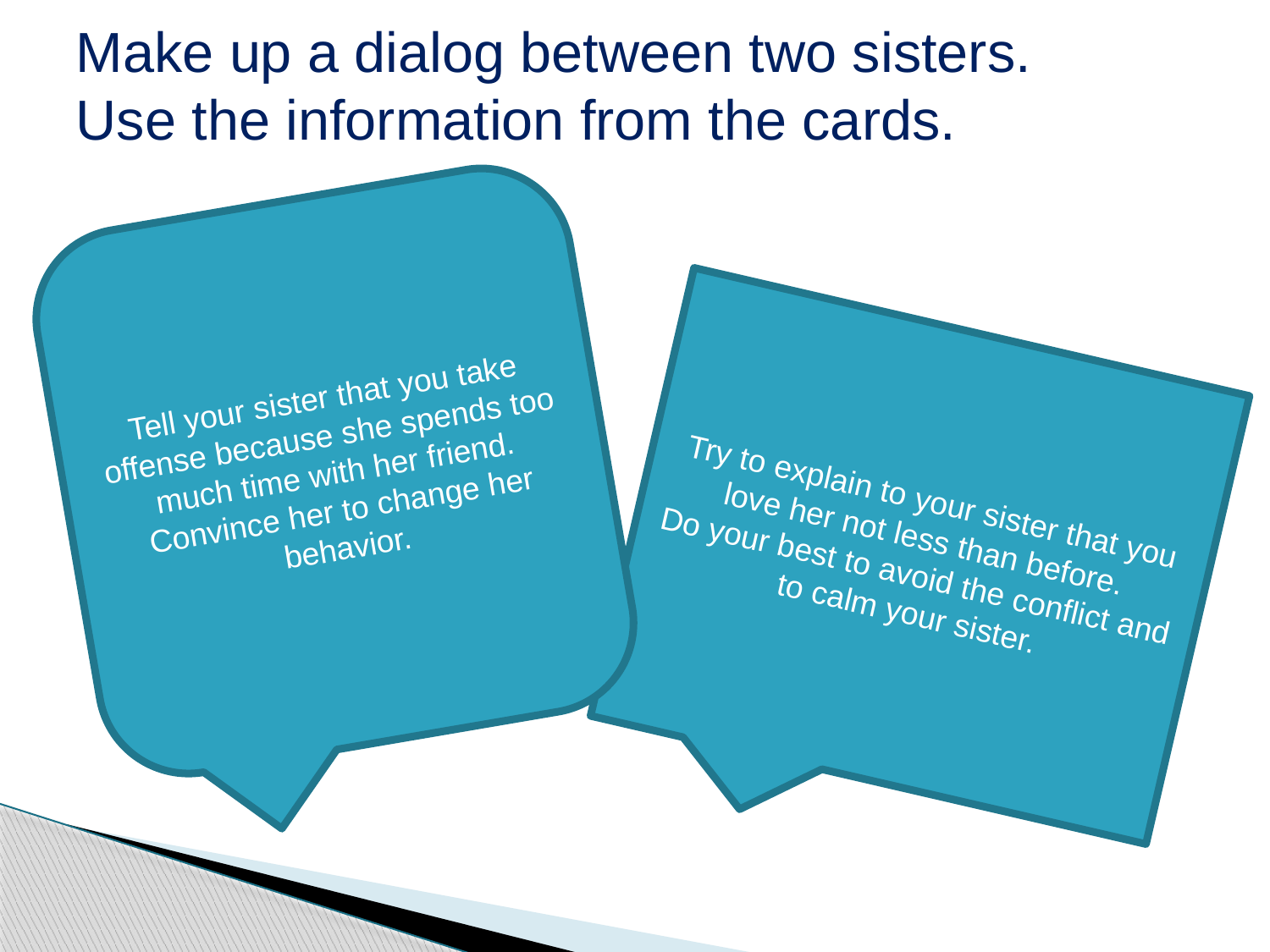

# Make up a dialog between two sisters. Use the information from the cards.
Tell your sister that you take offense because she spends too much time with her friend.
Convince her to change her behavior.

Try to explain to your sister that you love her not less than before.
Do your best to avoid the conflict and to calm your sister.